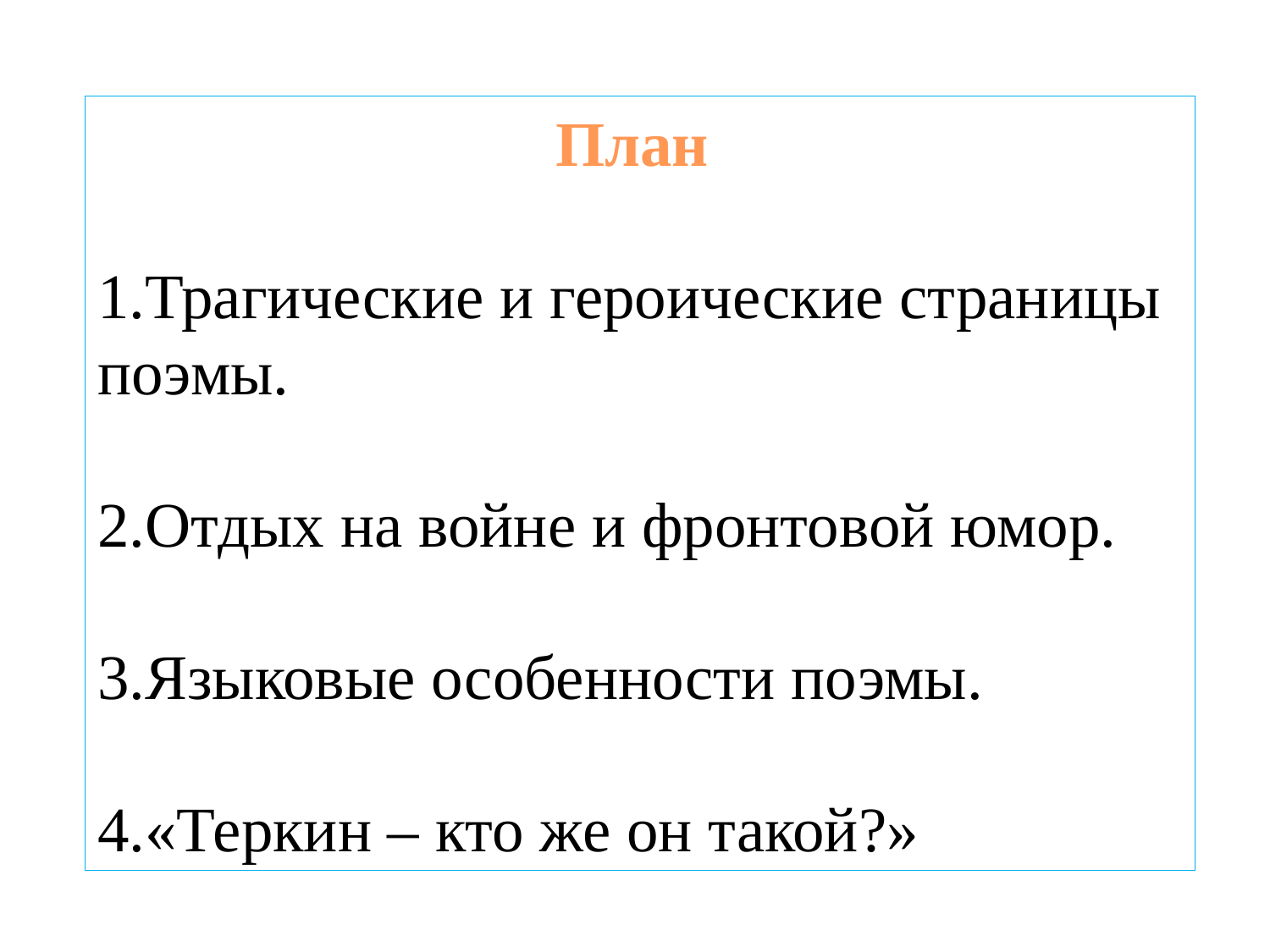

План

1.Трагические и героические страницы поэмы.

2.Отдых на войне и фронтовой юмор.

3.Языковые особенности поэмы.

4.«Теркин – кто же он такой?»